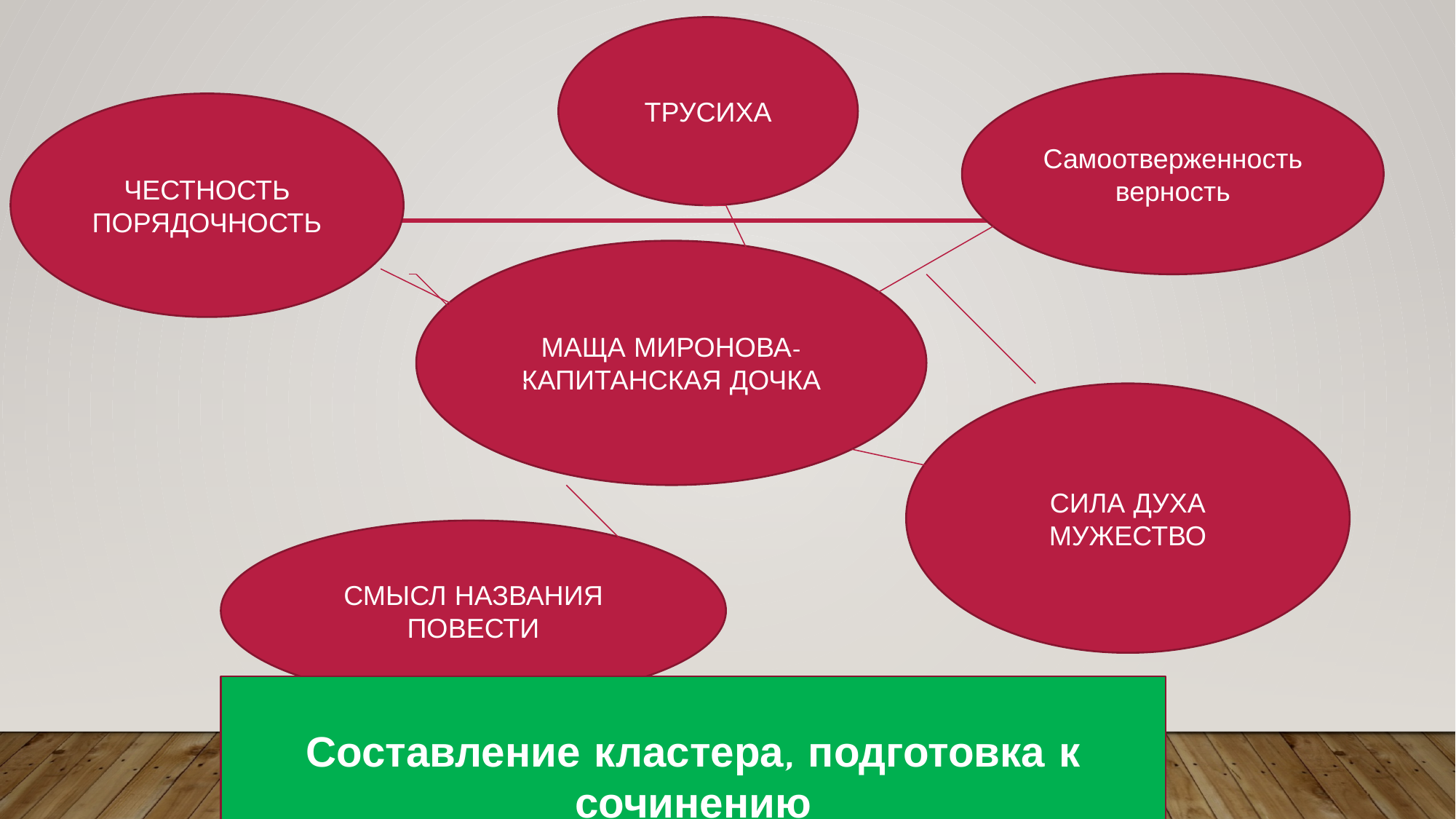

ТРУСИХА
Самоотверженность
верность
ЧЕСТНОСТЬ
ПОРЯДОЧНОСТЬ

МАЩА МИРОНОВА- КАПИТАНСКАЯ ДОЧКА
СИЛА ДУХА
МУЖЕСТВО
СМЫСЛ НАЗВАНИЯ ПОВЕСТИ
Составление кластера, подготовка к сочинению